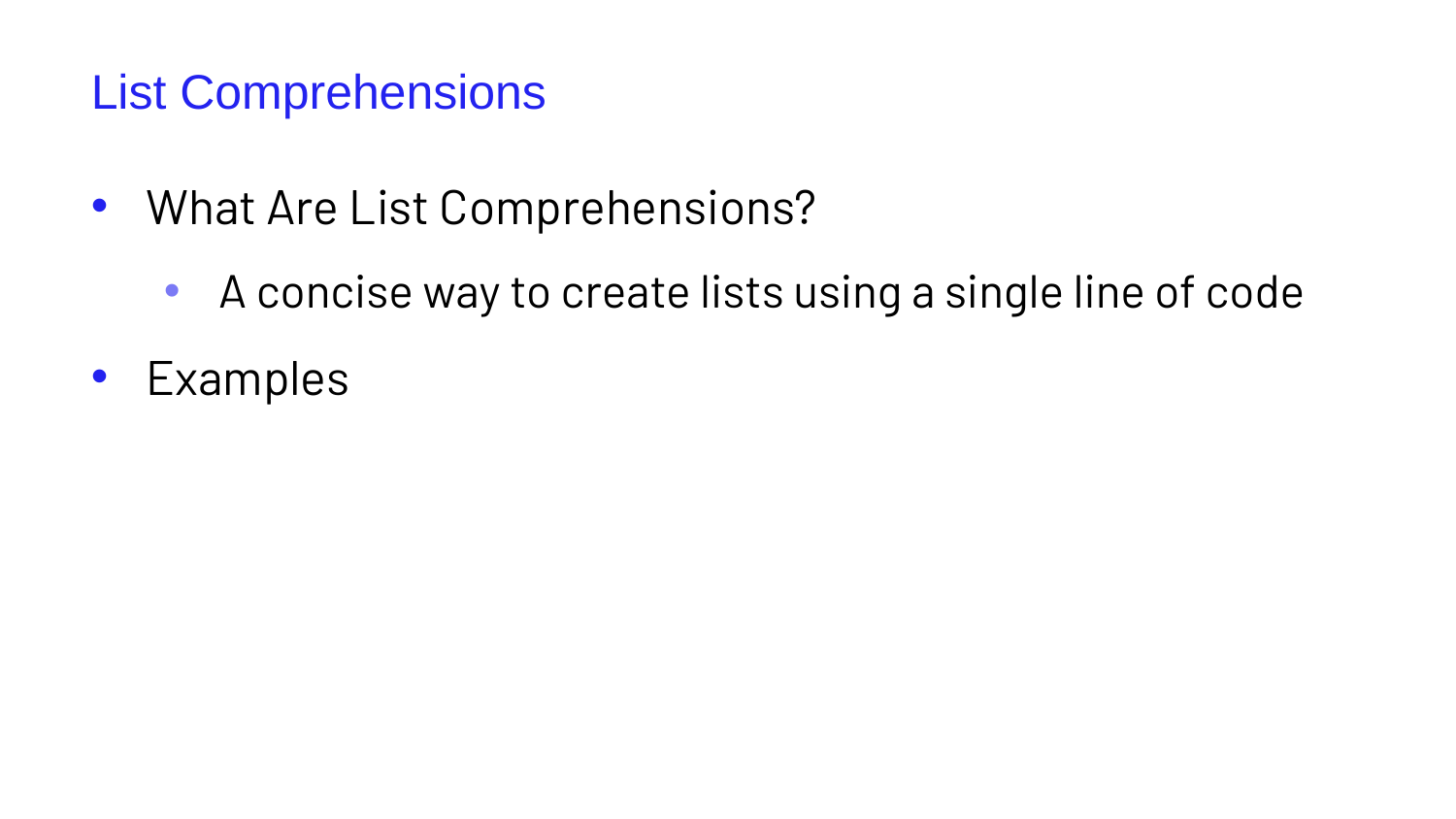

List Comprehensions
What Are List Comprehensions?
A concise way to create lists using a single line of code
Examples